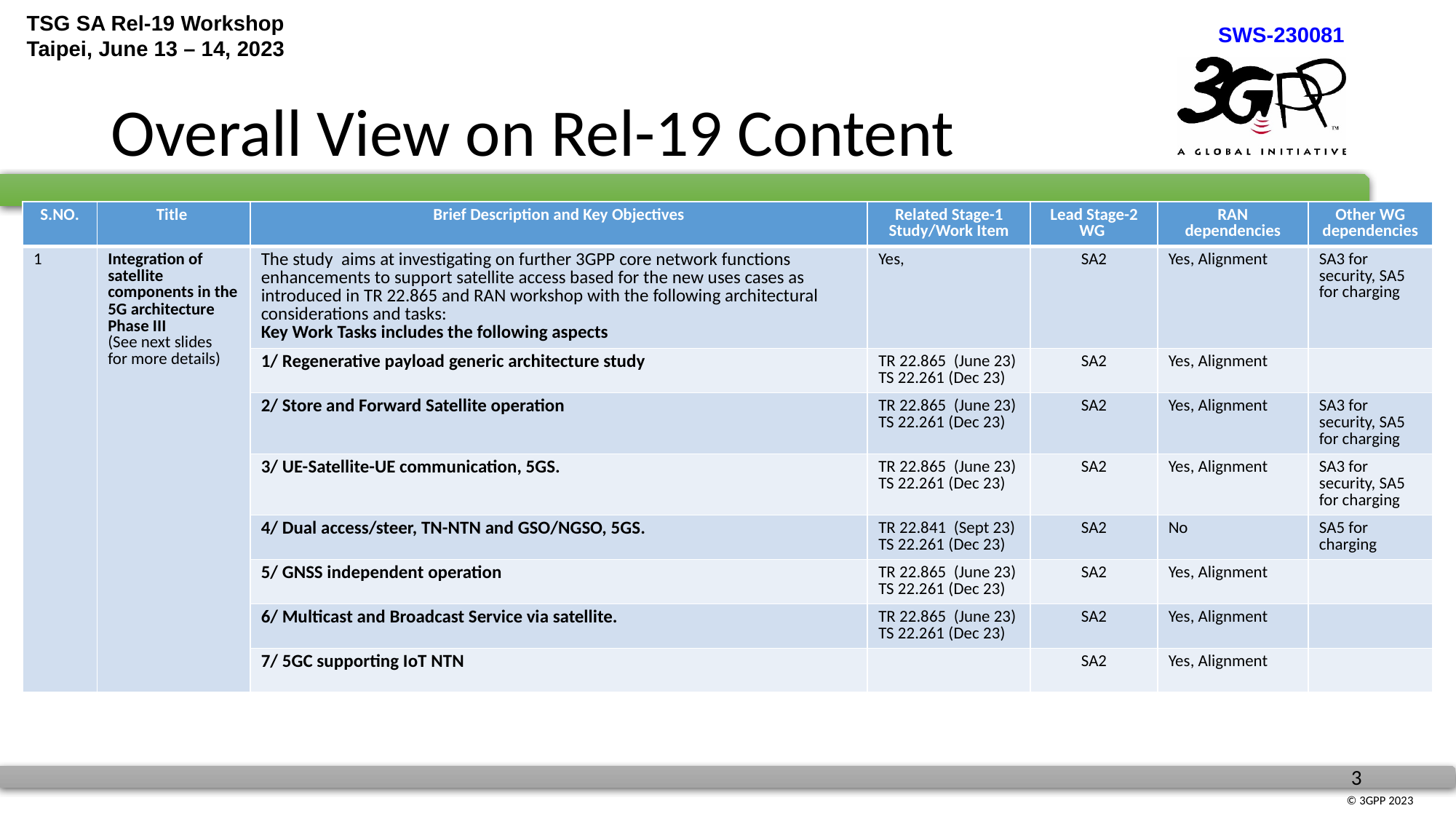

# Overall View on Rel-19 Content
| S.NO. | Title | Brief Description and Key Objectives | Related Stage-1 Study/Work Item | Lead Stage-2 WG | RAN dependencies | Other WG dependencies |
| --- | --- | --- | --- | --- | --- | --- |
| 1 | Integration of satellite components in the 5G architecture Phase III (See next slides for more details) | The study aims at investigating on further 3GPP core network functions enhancements to support satellite access based for the new uses cases as introduced in TR 22.865 and RAN workshop with the following architectural considerations and tasks: Key Work Tasks includes the following aspects | Yes, | SA2 | Yes, Alignment | SA3 for security, SA5 for charging |
|  |  | 1/ Regenerative payload generic architecture study | TR 22.865 (June 23) TS 22.261 (Dec 23) | SA2 | Yes, Alignment |  |
|  |  | 2/ Store and Forward Satellite operation | TR 22.865 (June 23) TS 22.261 (Dec 23) | SA2 | Yes, Alignment | SA3 for security, SA5 for charging |
|  |  | 3/ UE-Satellite-UE communication, 5GS. | TR 22.865 (June 23) TS 22.261 (Dec 23) | SA2 | Yes, Alignment | SA3 for security, SA5 for charging |
|  |  | 4/ Dual access/steer, TN-NTN and GSO/NGSO, 5GS. | TR 22.841 (Sept 23) TS 22.261 (Dec 23) | SA2 | No | SA5 for charging |
|  |  | 5/ GNSS independent operation | TR 22.865 (June 23) TS 22.261 (Dec 23) | SA2 | Yes, Alignment |  |
|  |  | 6/ Multicast and Broadcast Service via satellite. | TR 22.865 (June 23) TS 22.261 (Dec 23) | SA2 | Yes, Alignment |  |
|  |  | 7/ 5GC supporting IoT NTN |  | SA2 | Yes, Alignment |  |